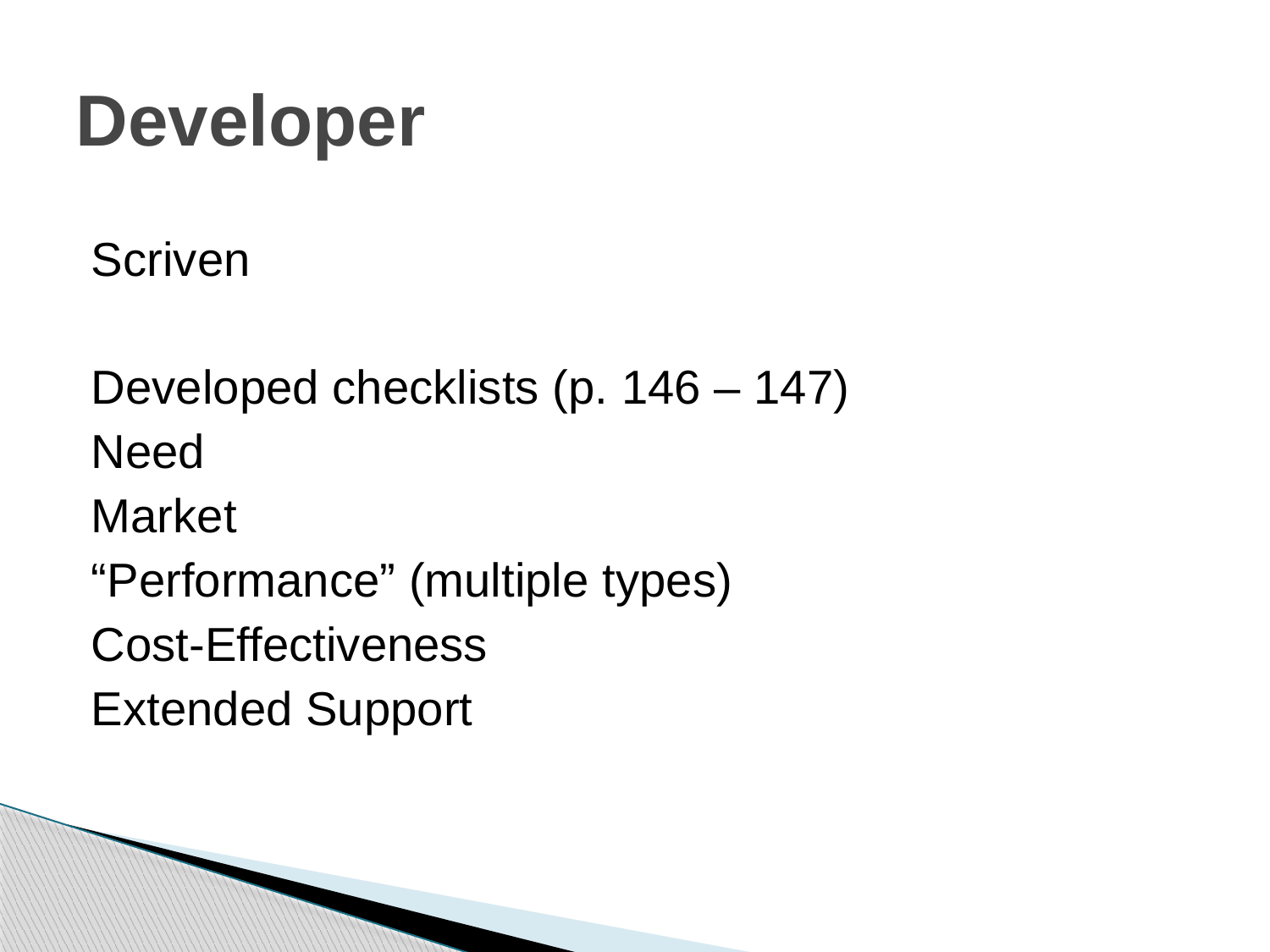

# Developer
Scriven

Developed checklists (p. 146 – 147)
Need
Market
“Performance” (multiple types)
Cost-Effectiveness
Extended Support